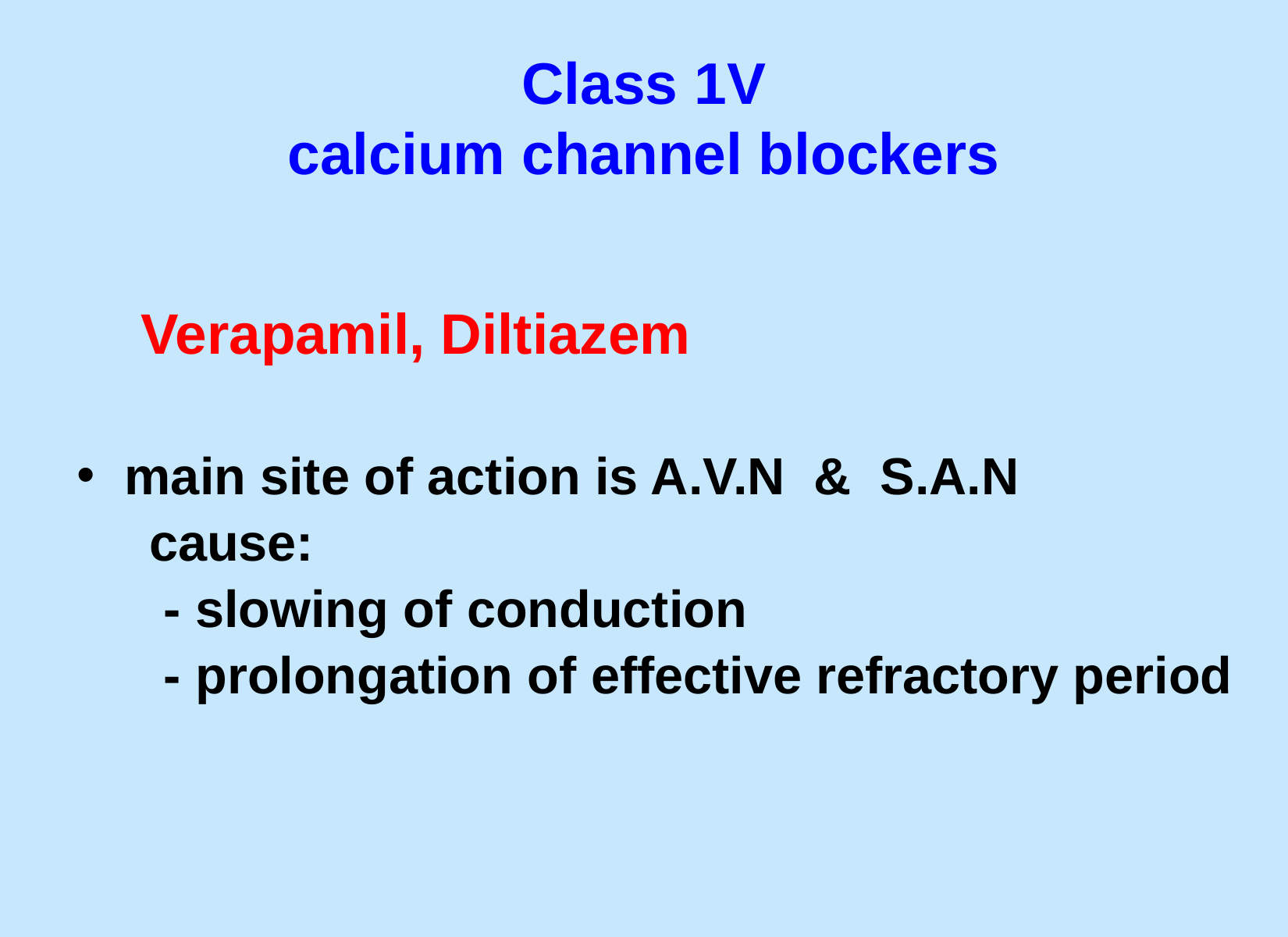

# Class 1V calcium channel blockers

	 Verapamil, Diltiazem

main site of action is A.V.N  &  S.A.N
     cause:
      - slowing of conduction
      - prolongation of effective refractory period